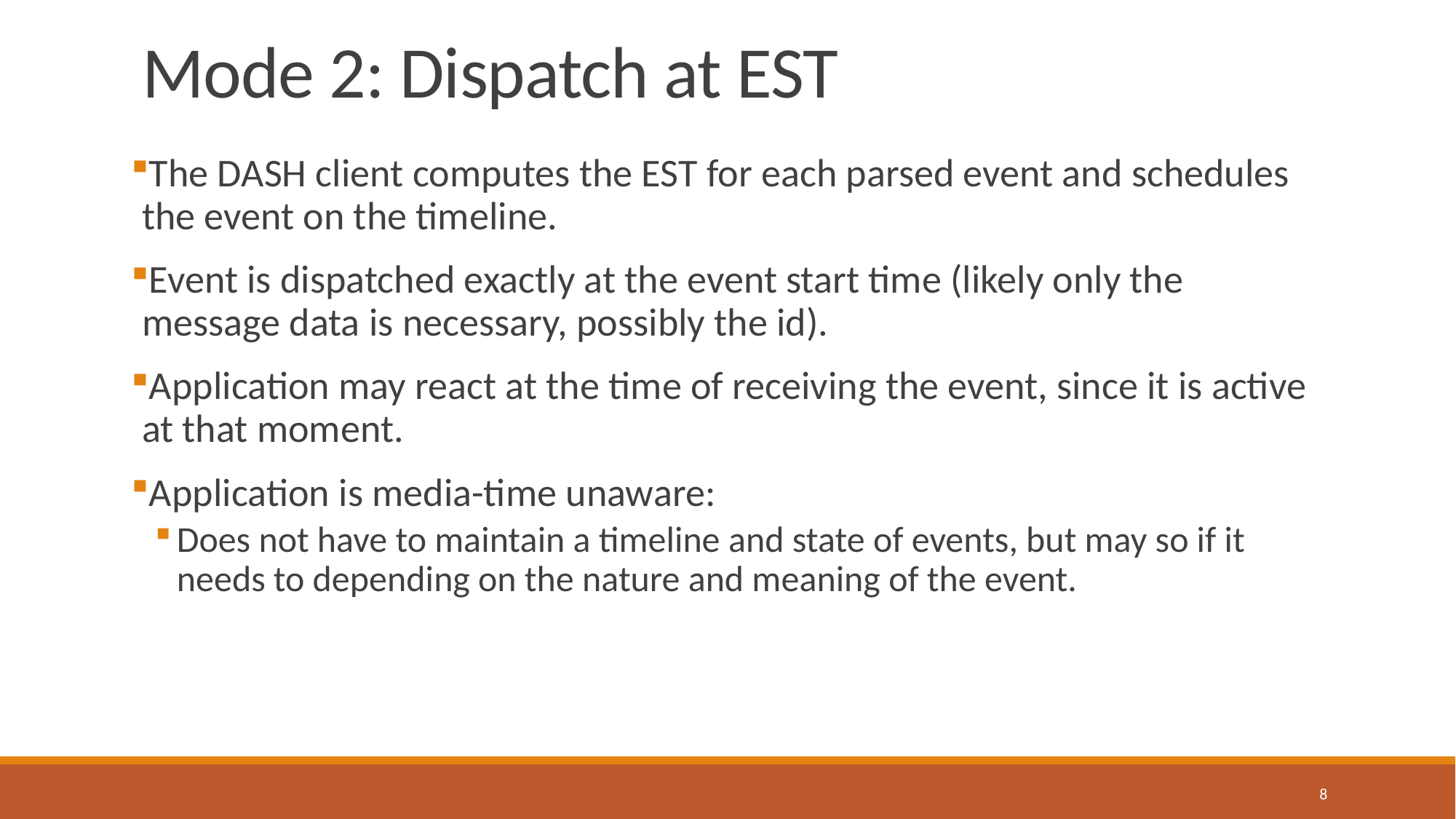

# Mode 2: Dispatch at EST
The DASH client computes the EST for each parsed event and schedules the event on the timeline.
Event is dispatched exactly at the event start time (likely only the message data is necessary, possibly the id).
Application may react at the time of receiving the event, since it is active at that moment.
Application is media-time unaware:
Does not have to maintain a timeline and state of events, but may so if it needs to depending on the nature and meaning of the event.

8